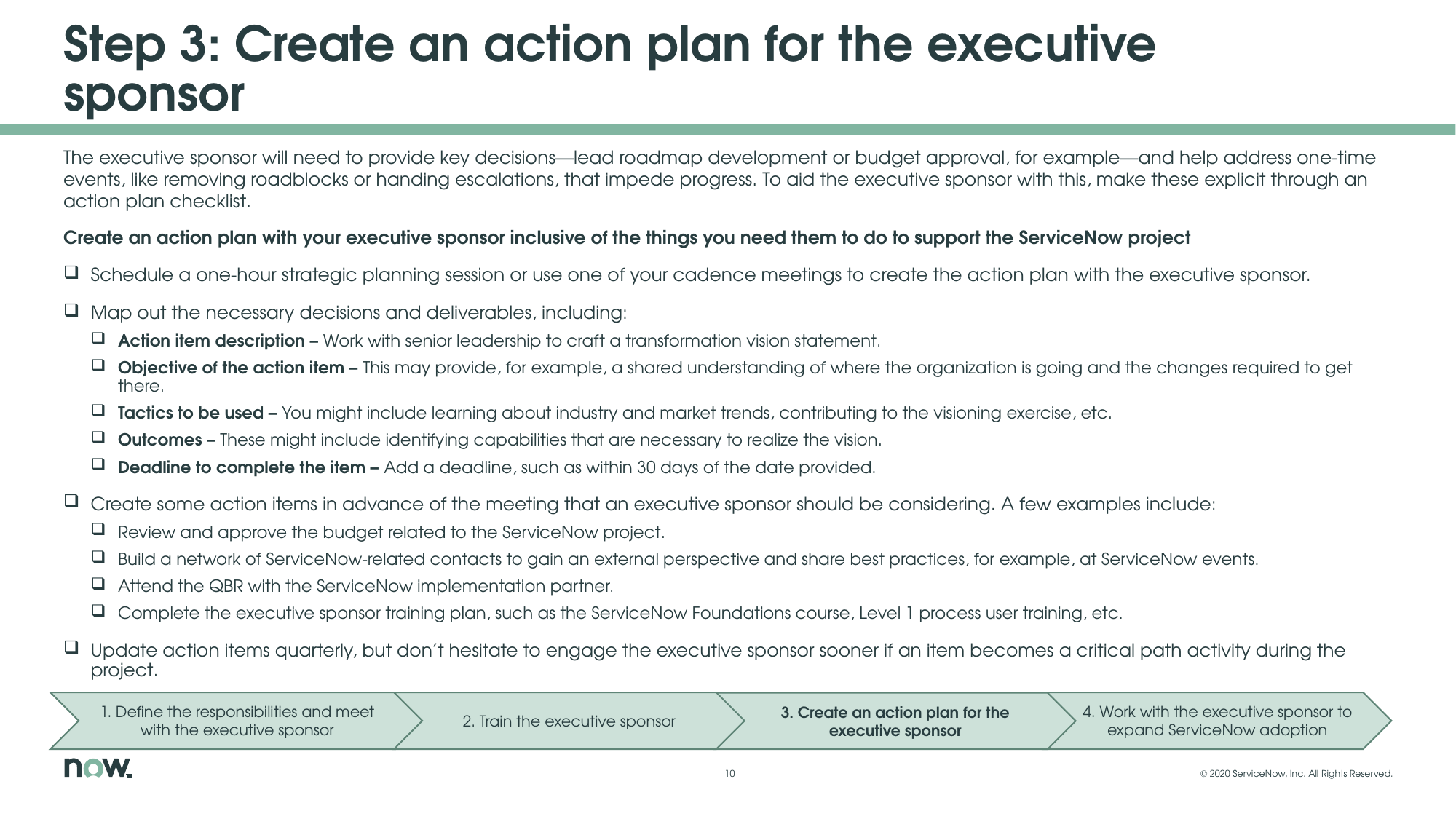

# Step 3: Create an action plan for the executive sponsor

The executive sponsor will need to provide key decisions—lead roadmap development or budget approval, for example—and help address one-time events, like removing roadblocks or handing escalations, that impede progress. To aid the executive sponsor with this, make these explicit through an action plan checklist.
Create an action plan with your executive sponsor inclusive of the things you need them to do to support the ServiceNow project
Schedule a one-hour strategic planning session or use one of your cadence meetings to create the action plan with the executive sponsor.
Map out the necessary decisions and deliverables, including:
Action item description – Work with senior leadership to craft a transformation vision statement.
Objective of the action item – This may provide, for example, a shared understanding of where the organization is going and the changes required to get there.
Tactics to be used – You might include learning about industry and market trends, contributing to the visioning exercise, etc.
Outcomes – These might include identifying capabilities that are necessary to realize the vision.
Deadline to complete the item – Add a deadline, such as within 30 days of the date provided.
Create some action items in advance of the meeting that an executive sponsor should be considering. A few examples include:
Review and approve the budget related to the ServiceNow project.
Build a network of ServiceNow-related contacts to gain an external perspective and share best practices, for example, at ServiceNow events.
Attend the QBR with the ServiceNow implementation partner.
Complete the executive sponsor training plan, such as the ServiceNow Foundations course, Level 1 process user training, etc.
Update action items quarterly, but don’t hesitate to engage the executive sponsor sooner if an item becomes a critical path activity during the project.

4. Work with the executive sponsor to expand ServiceNow adoption
1. Define the responsibilities and meet with the executive sponsor
2. Train the executive sponsor
3. Create an action plan for the executive sponsor